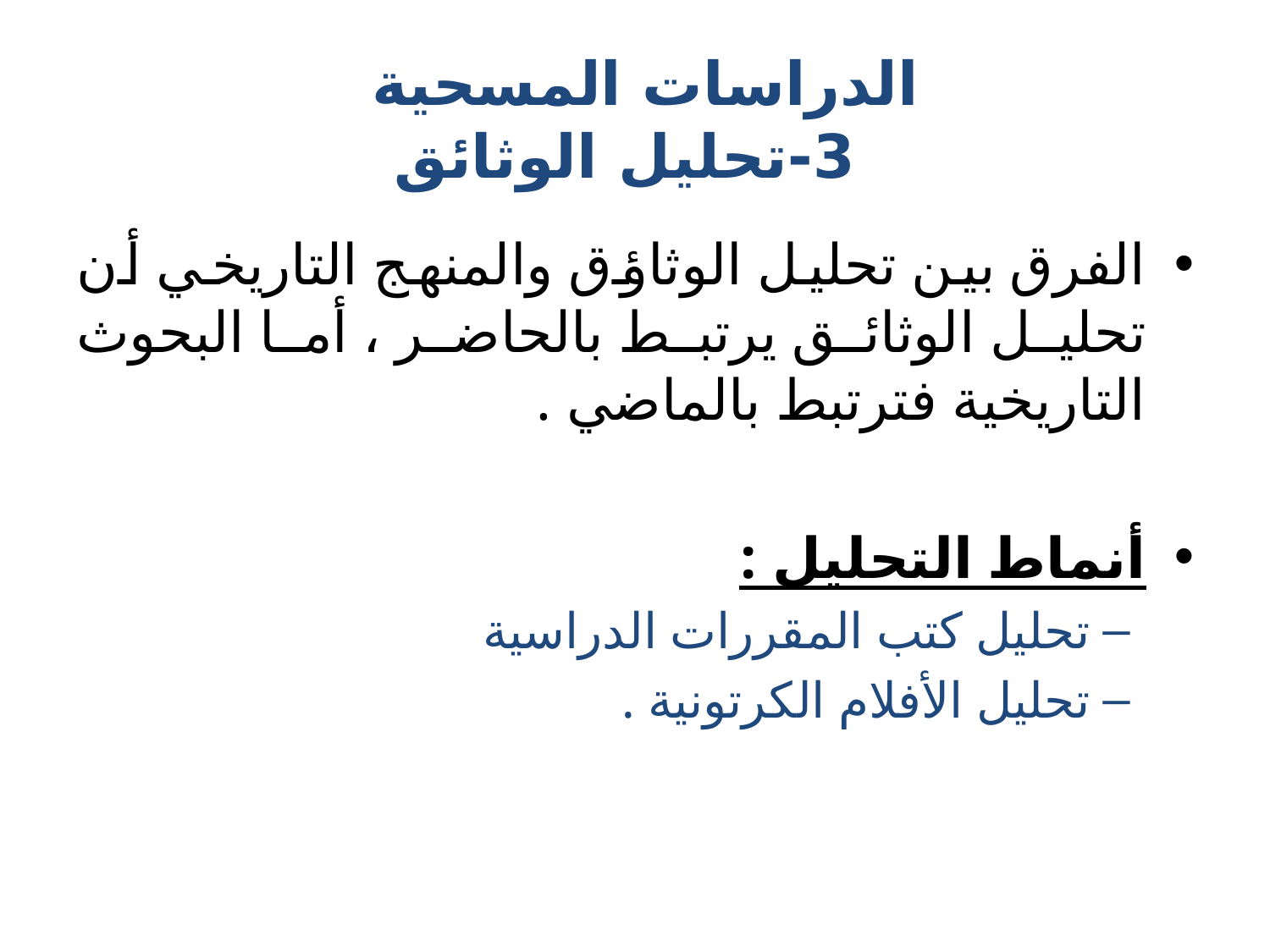

# الدراسات المسحية 3-تحليل الوثائق
الفرق بين تحليل الوثاؤق والمنهج التاريخي أن تحليل الوثائق يرتبط بالحاضر ، أما البحوث التاريخية فترتبط بالماضي .

أنماط التحليل :
تحليل كتب المقررات الدراسية
تحليل الأفلام الكرتونية .